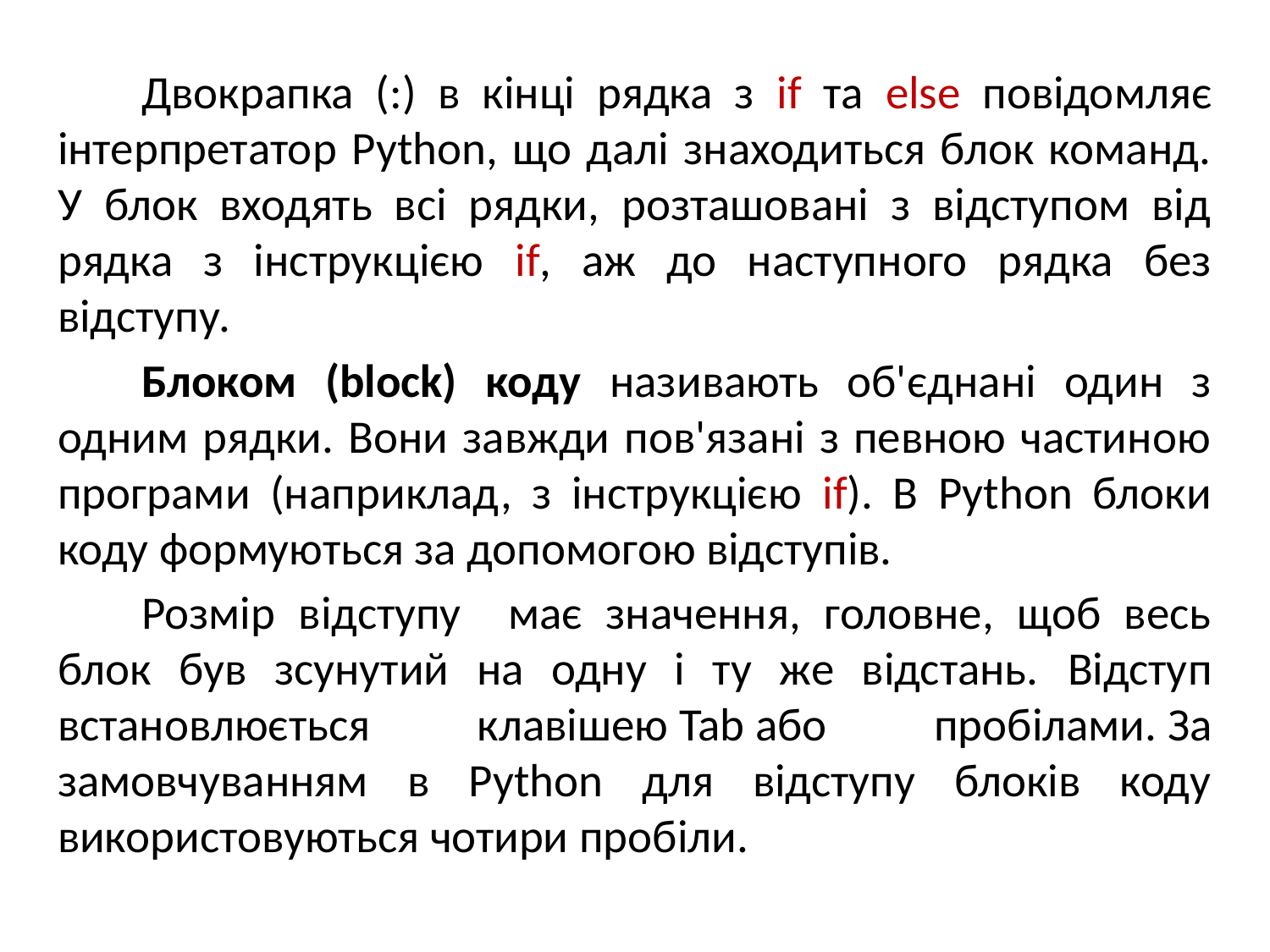

Двокрапка (:) в кінці рядка з if та else повідомляє інтерпретатор Python, що далі знаходиться блок команд. У блок входять всі рядки, розташовані з відступом від рядка з інструкцією if, аж до наступного рядка без відступу.
	Блоком (block) коду називають об'єднані один з одним рядки. Вони завжди пов'язані з певною частиною програми (наприклад, з інструкцією if). В Python блоки коду формуються за допомогою відступів.
	Розмір відступу  має значення, головне, щоб весь блок був зсунутий на одну і ту же відстань. Відступ встановлюється клавішею Tab або пробілами. За замовчуванням в Python для відступу блоків коду використовуються чотири пробіли.